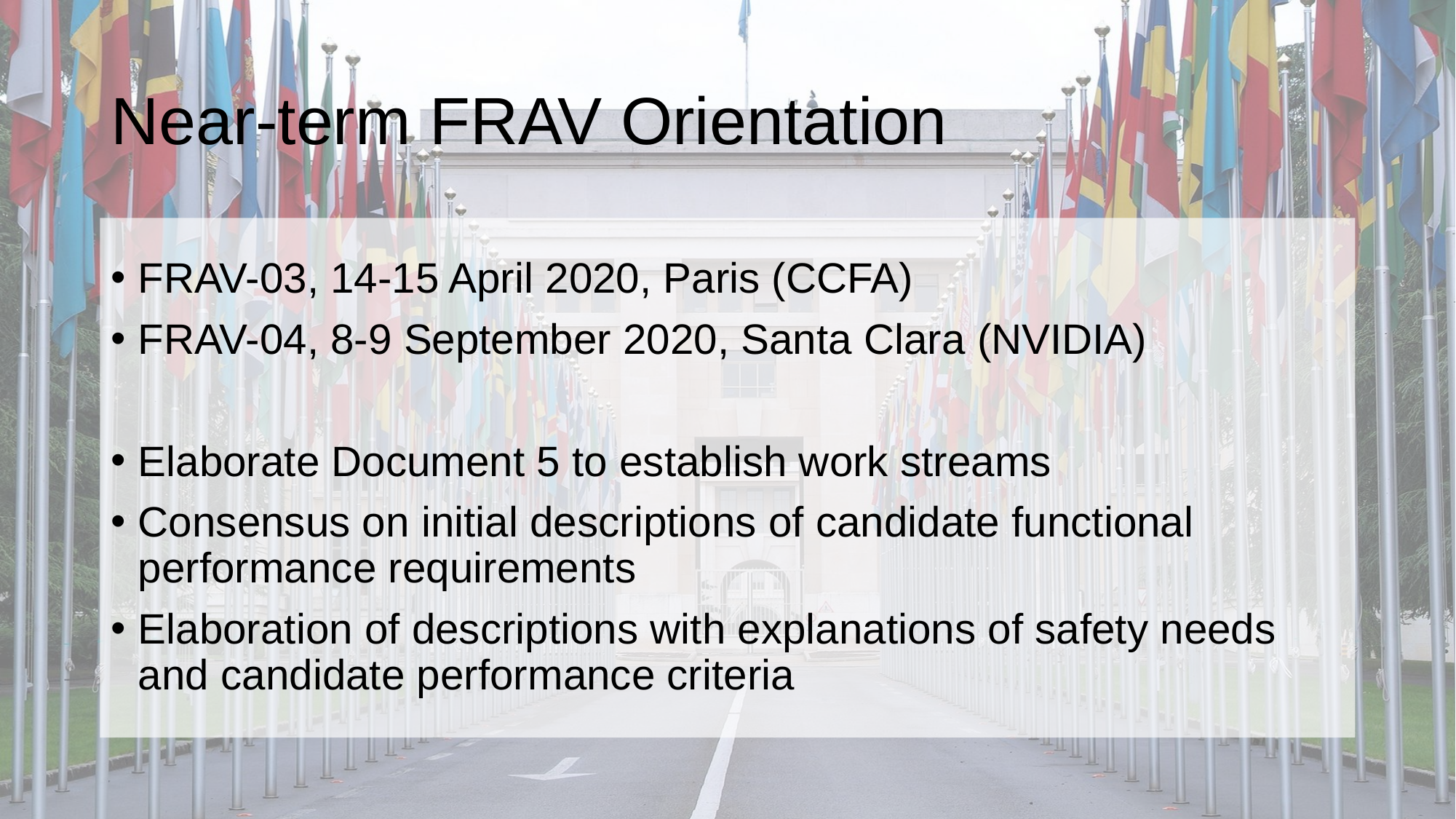

# Near-term FRAV Orientation
FRAV-03, 14-15 April 2020, Paris (CCFA)
FRAV-04, 8-9 September 2020, Santa Clara (NVIDIA)

Elaborate Document 5 to establish work streams
Consensus on initial descriptions of candidate functional performance requirements
Elaboration of descriptions with explanations of safety needs and candidate performance criteria